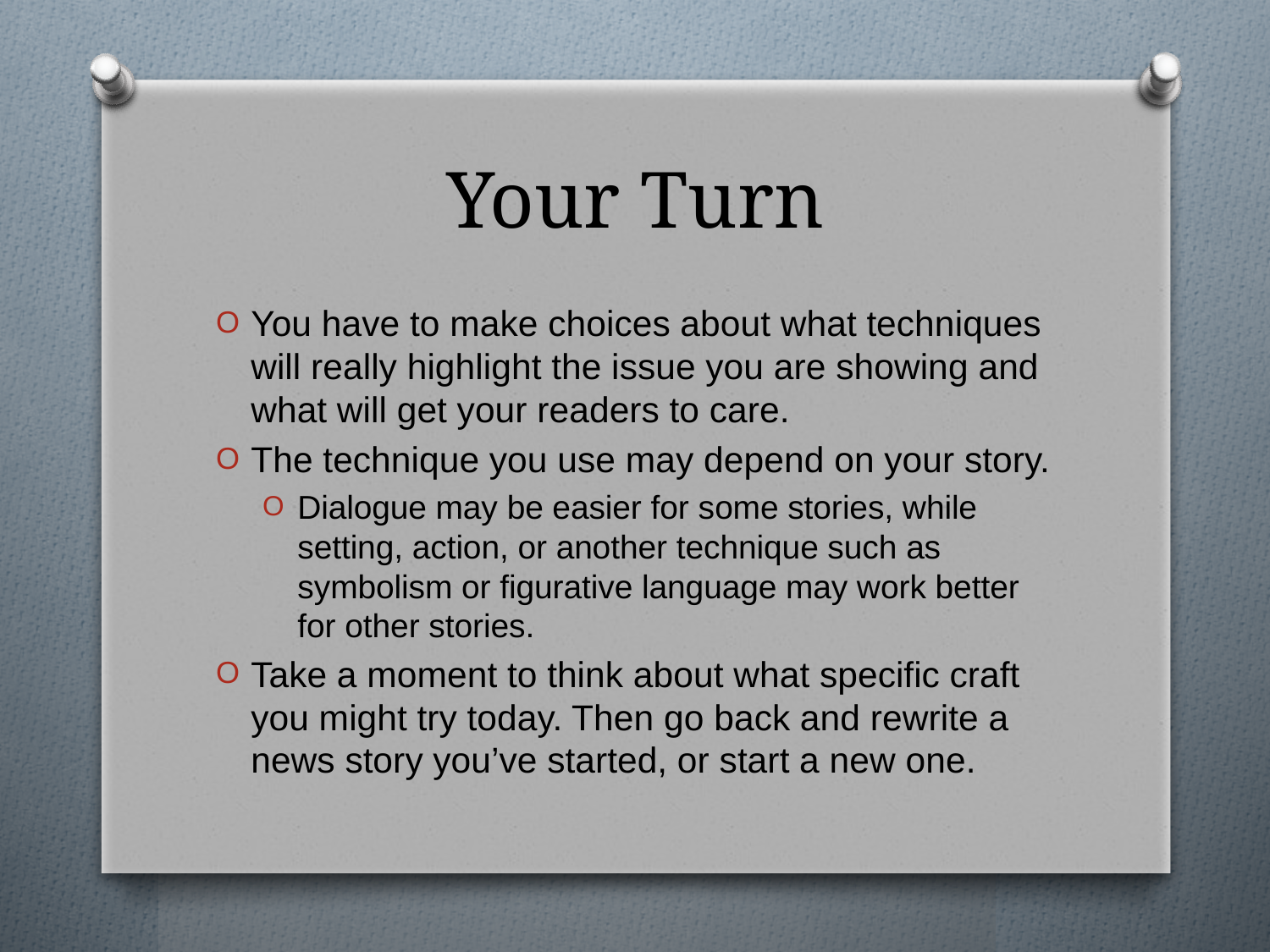

# Your Turn
You have to make choices about what techniques will really highlight the issue you are showing and what will get your readers to care.
The technique you use may depend on your story.
Dialogue may be easier for some stories, while setting, action, or another technique such as symbolism or figurative language may work better for other stories.
Take a moment to think about what specific craft you might try today. Then go back and rewrite a news story you’ve started, or start a new one.